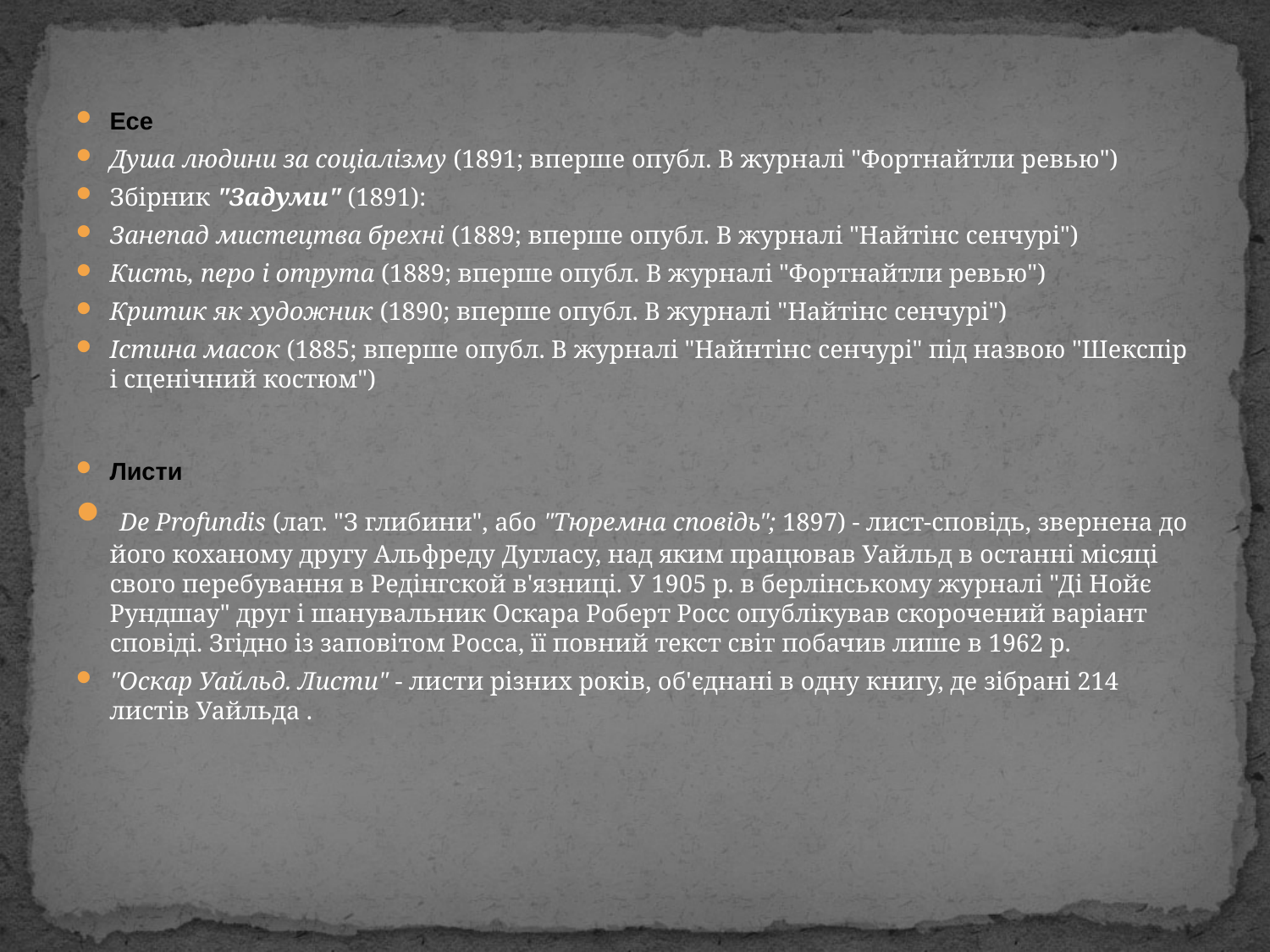

Есе
Душа людини за соціалізму (1891; вперше опубл. В журналі "Фортнайтли ревью")
Збірник "Задуми" (1891):
Занепад мистецтва брехні (1889; вперше опубл. В журналі "Найтінс сенчурі")
Кисть, перо і отрута (1889; вперше опубл. В журналі "Фортнайтли ревью")
Критик як художник (1890; вперше опубл. В журналі "Найтінс сенчурі")
Істина масок (1885; вперше опубл. В журналі "Найнтінс сенчурі" під назвою "Шекспір ​​і сценічний костюм")

Листи
 De Profundis (лат. "З глибини", або "Тюремна сповідь"; 1897) - лист-сповідь, звернена до його коханому другу Альфреду Дугласу, над яким працював Уайльд в останні місяці свого перебування в Редінгской в'язниці. У 1905 р. в берлінському журналі "Ді Нойє Рундшау" друг і шанувальник Оскара Роберт Росс опублікував скорочений варіант сповіді. Згідно із заповітом Росса, її повний текст світ побачив лише в 1962 р.
"Оскар Уайльд. Листи" - листи різних років, об'єднані в одну книгу, де зібрані 214 листів Уайльда .